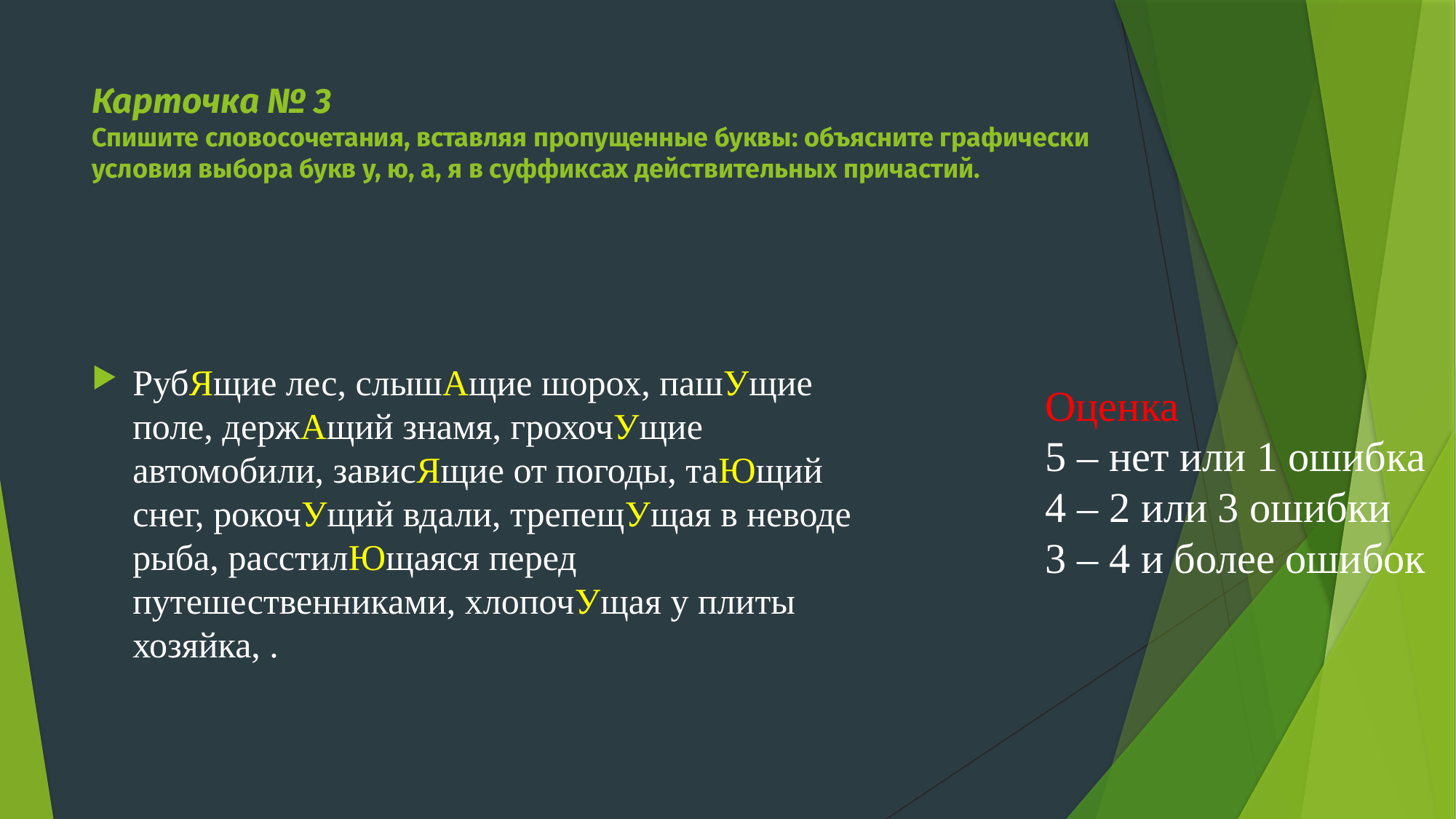

# Карточка № 3 Спишите словосочетания, вставляя пропущенные буквы: объясните графически условия выбора букв у, ю, а, я в суффиксах действительных причастий.

РубЯщие лес, слышАщие шорох, пашУщие поле, держАщий знамя, грохочУщие автомобили, зависЯщие от погоды, таЮщий снег, рокочУщий вдали, трепещУщая в неводе рыба, расстилЮщаяся перед путешественниками, хлопочУщая у плиты хозяйка, .

Оценка
5 – нет или 1 ошибка
4 – 2 или 3 ошибки
3 – 4 и более ошибок